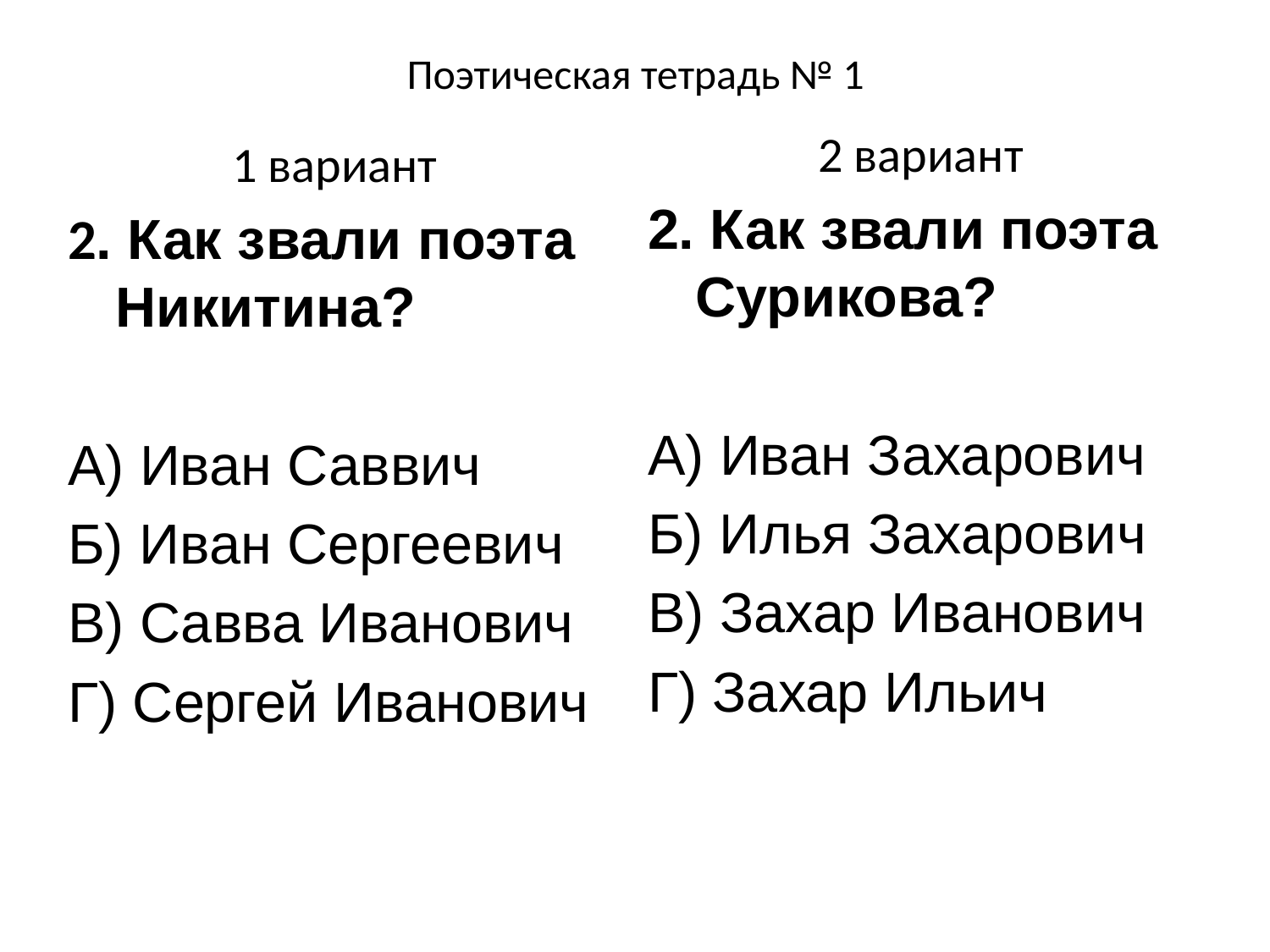

# Поэтическая тетрадь № 1
2 вариант
2. Как звали поэта Сурикова?

А) Иван Захарович
Б) Илья Захарович
В) Захар Иванович
Г) Захар Ильич

1 вариант
2. Как звали поэта Никитина?

А) Иван Саввич
Б) Иван Сергеевич
В) Савва Иванович
Г) Сергей Иванович